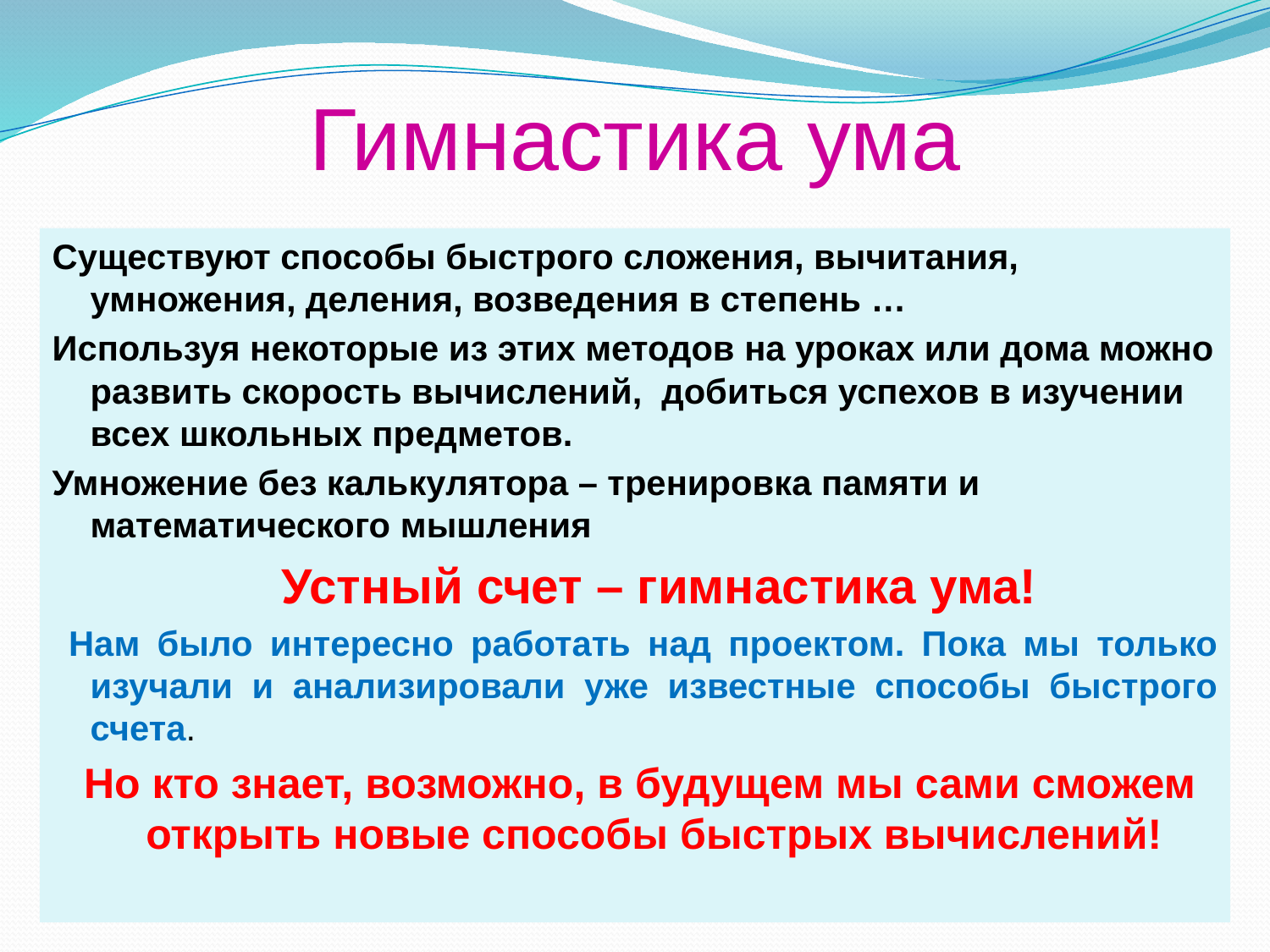

# Гимнастика ума
Существуют способы быстрого сложения, вычитания, умножения, деления, возведения в степень …
Используя некоторые из этих методов на уроках или дома можно развить скорость вычислений,  добиться успехов в изучении всех школьных предметов.
Умножение без калькулятора – тренировка памяти и математического мышления
     Устный счет – гимнастика ума!
 Нам было интересно работать над проектом. Пока мы только изучали и анализировали уже известные способы быстрого счета.
 Но кто знает, возможно, в будущем мы сами сможем открыть новые способы быстрых вычислений!